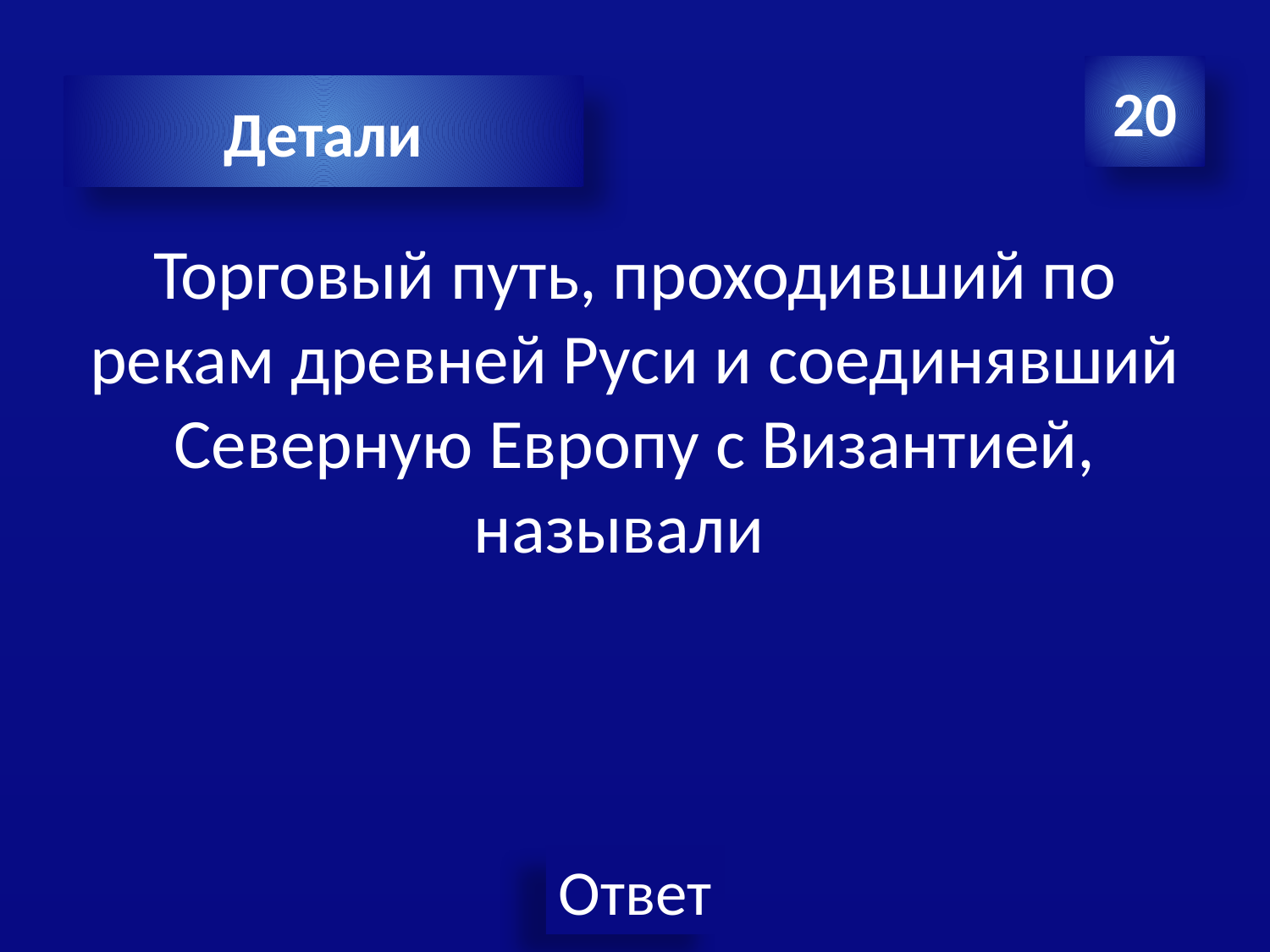

20
Детали
Торговый путь, проходивший по рекам древней Руси и соединявший Северную Европу с Византией, называли